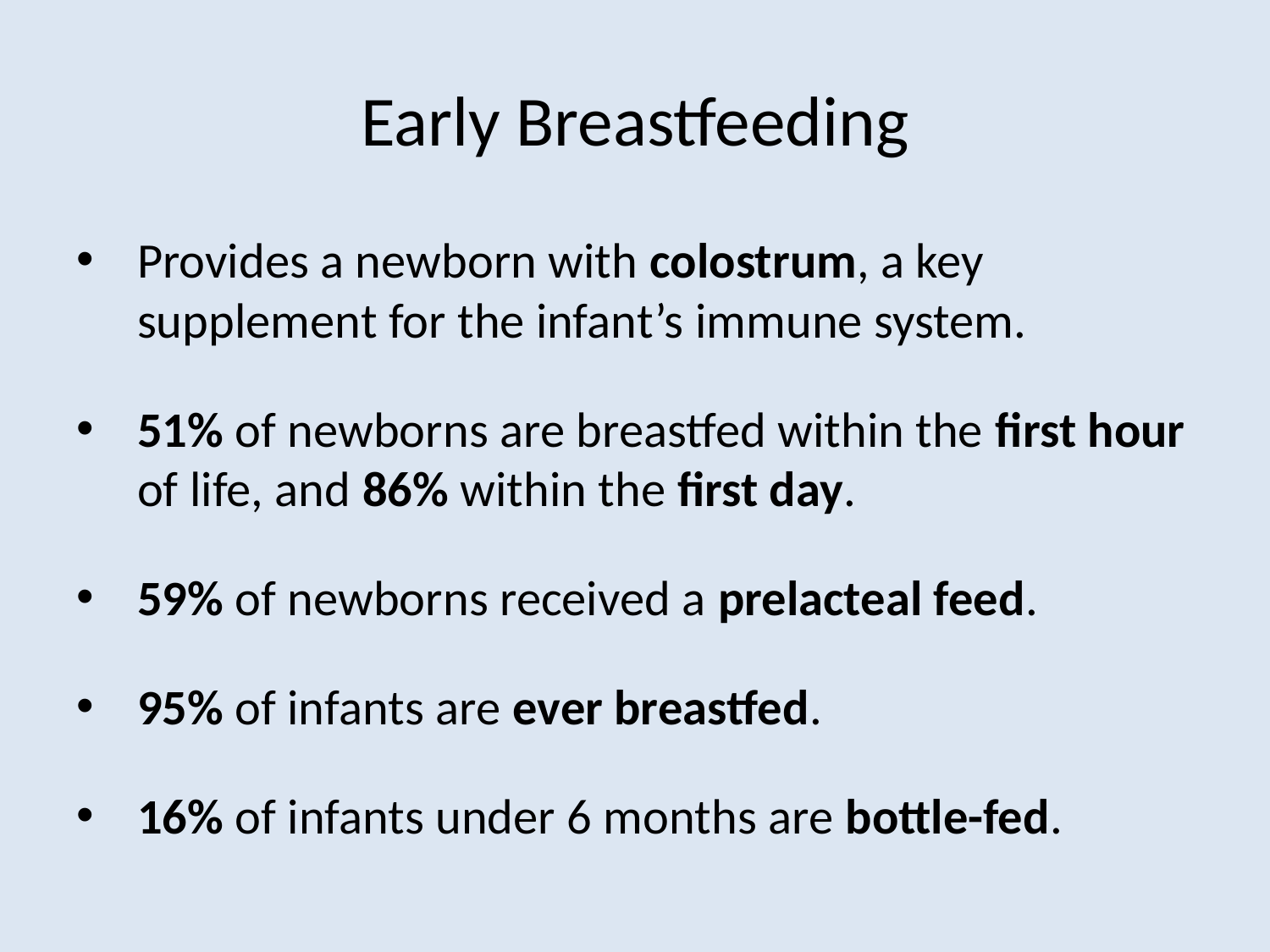

# Early Breastfeeding
Provides a newborn with colostrum, a key supplement for the infant’s immune system.
51% of newborns are breastfed within the first hour of life, and 86% within the first day.
59% of newborns received a prelacteal feed.
95% of infants are ever breastfed.
16% of infants under 6 months are bottle-fed.